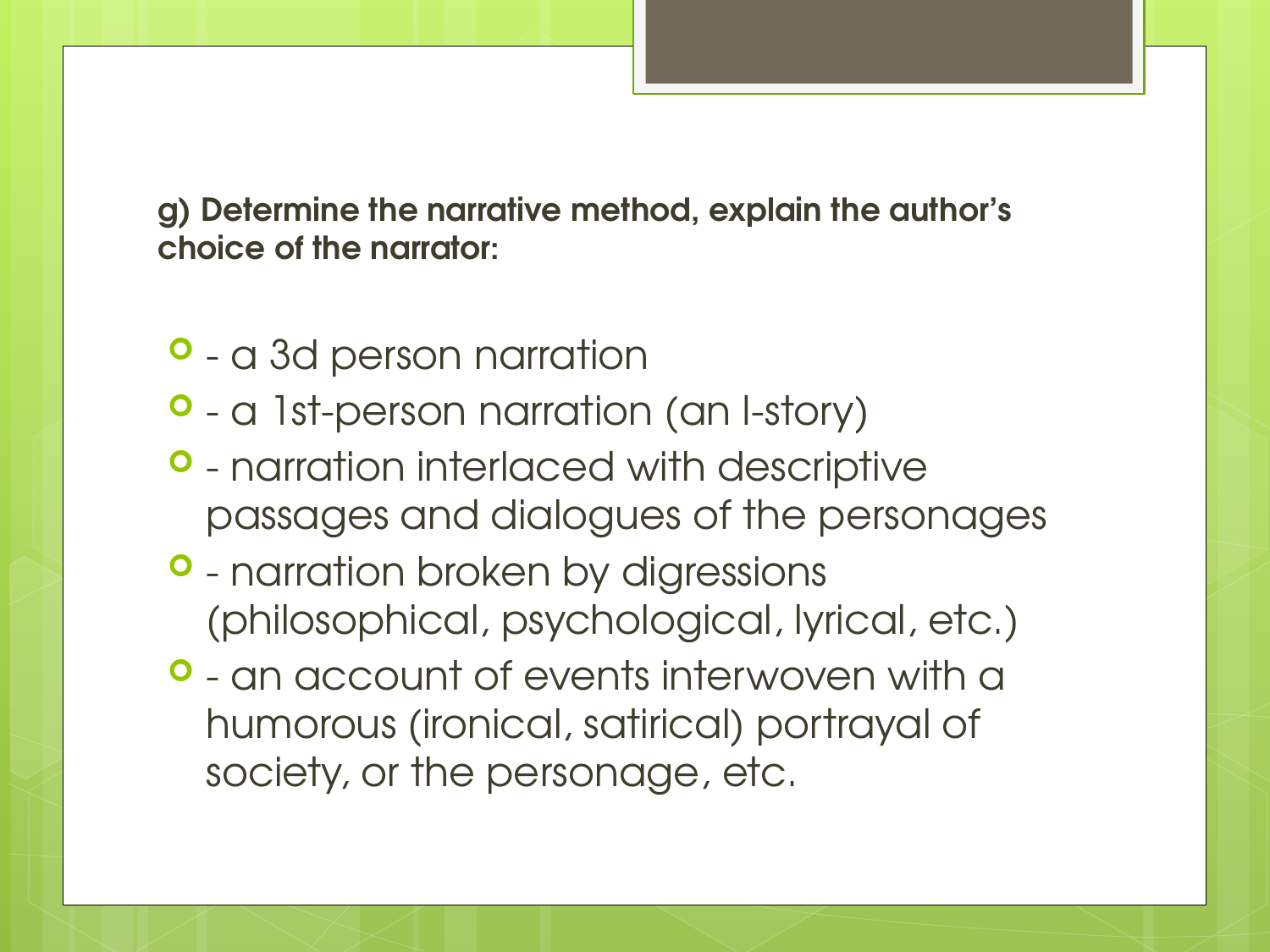

# g) Determine the narrative method, explain the author’s choice of the narrator:
- a 3d person narration
- a 1st-person narration (an I-story)
- narration interlaced with descriptive passages and dialogues of the personages
- narration broken by digressions (philosophical, psychological, lyrical, etc.)
- an account of events interwoven with a humorous (ironical, satirical) portrayal of society, or the personage, etc.